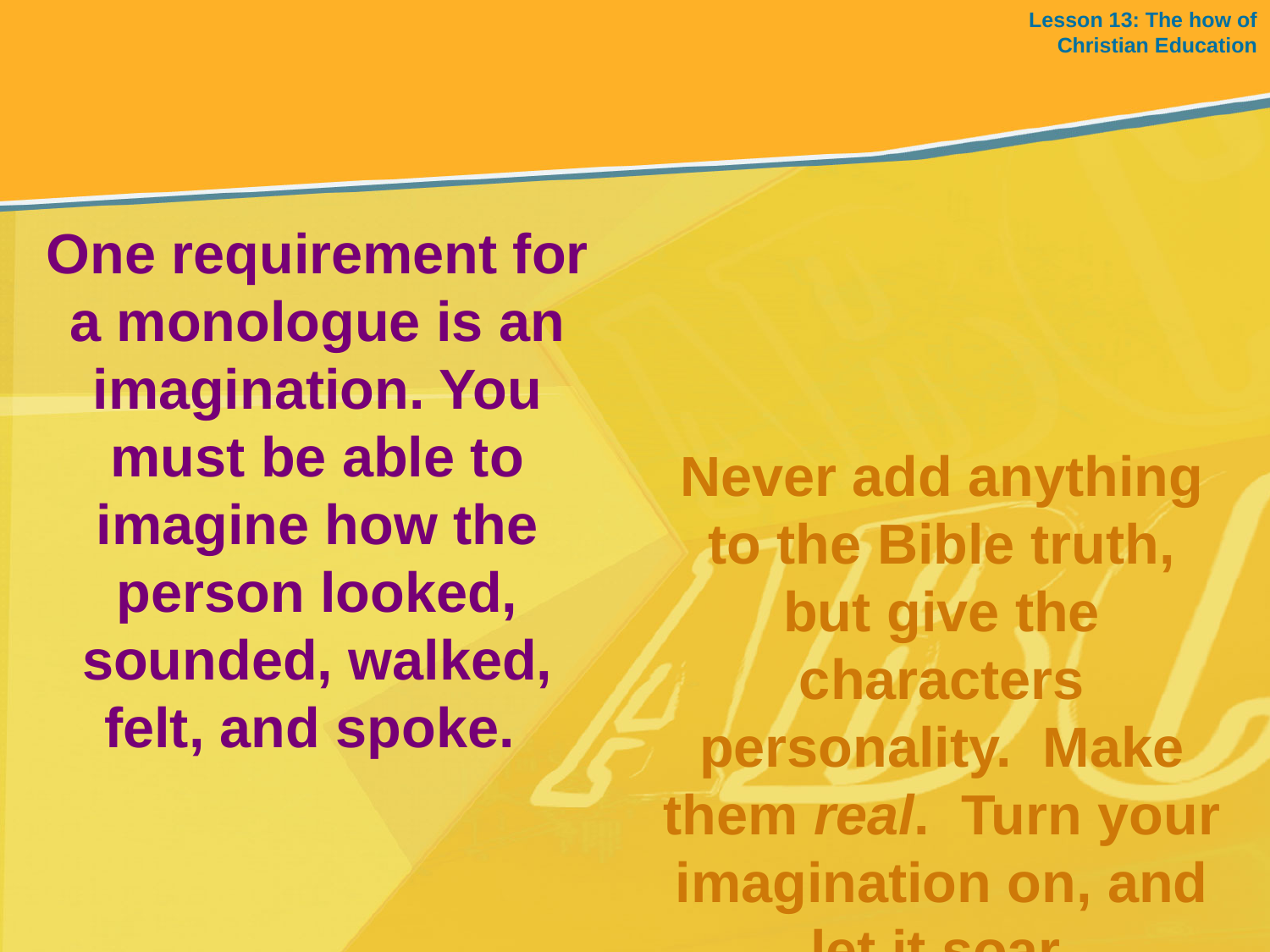

Lesson 13: The how of Christian Education
One requirement for a monologue is an imagination. You must be able to imagine how the person looked, sounded, walked, felt, and spoke.
Never add anything to the Bible truth, but give the characters personality.  Make them real.  Turn your imagination on, and let it soar.